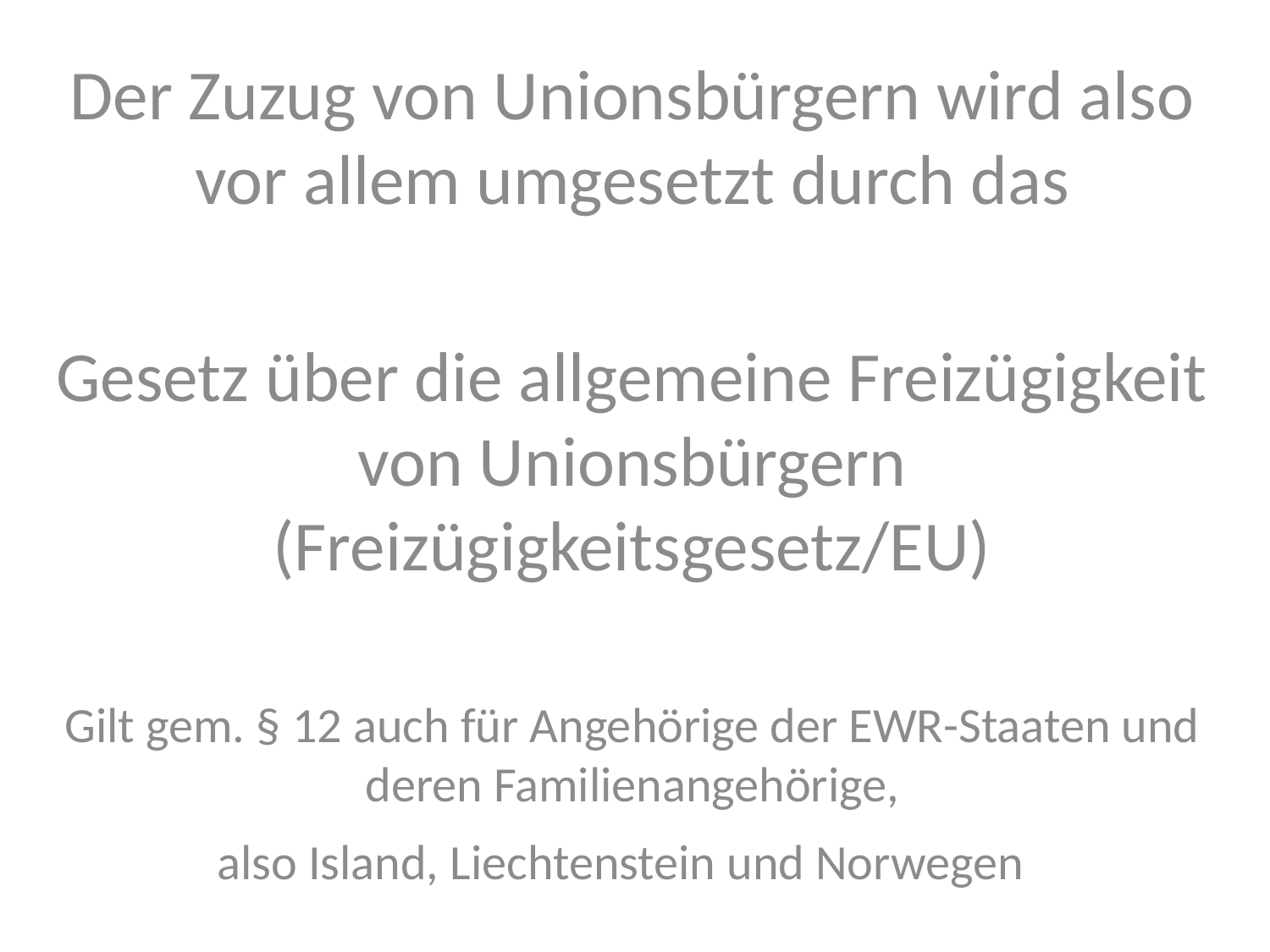

Der Zuzug von Unionsbürgern wird also vor allem umgesetzt durch das

Gesetz über die allgemeine Freizügigkeit von Unionsbürgern (Freizügigkeitsgesetz/EU)

Gilt gem. § 12 auch für Angehörige der EWR-Staaten und deren Familienangehörige,
also Island, Liechtenstein und Norwegen